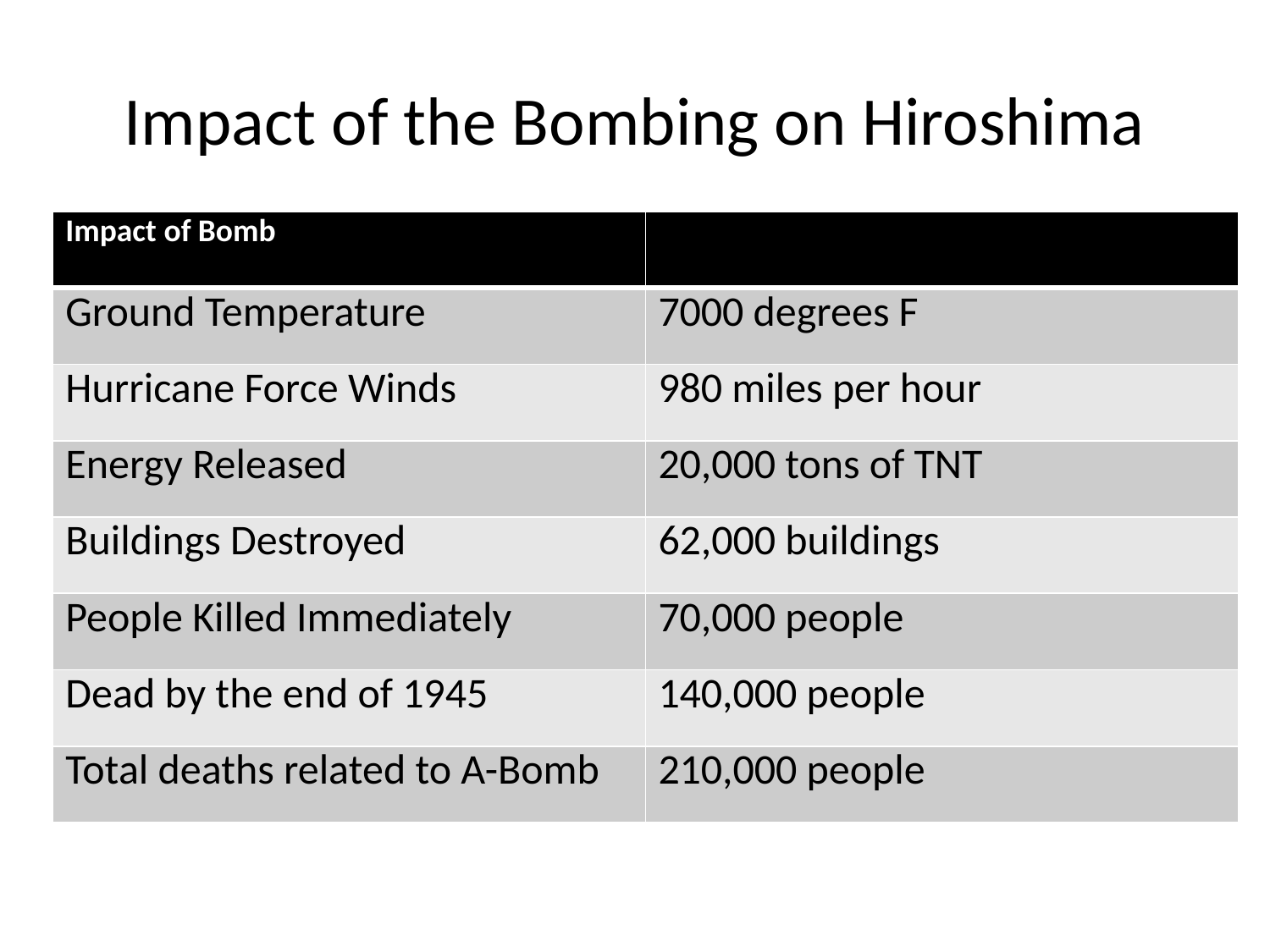

# Impact of the Bombing on Hiroshima
| Impact of Bomb |  |
| --- | --- |
| Ground Temperature | 7000 degrees F |
| Hurricane Force Winds | 980 miles per hour |
| Energy Released | 20,000 tons of TNT |
| Buildings Destroyed | 62,000 buildings |
| People Killed Immediately | 70,000 people |
| Dead by the end of 1945 | 140,000 people |
| Total deaths related to A-Bomb | 210,000 people |